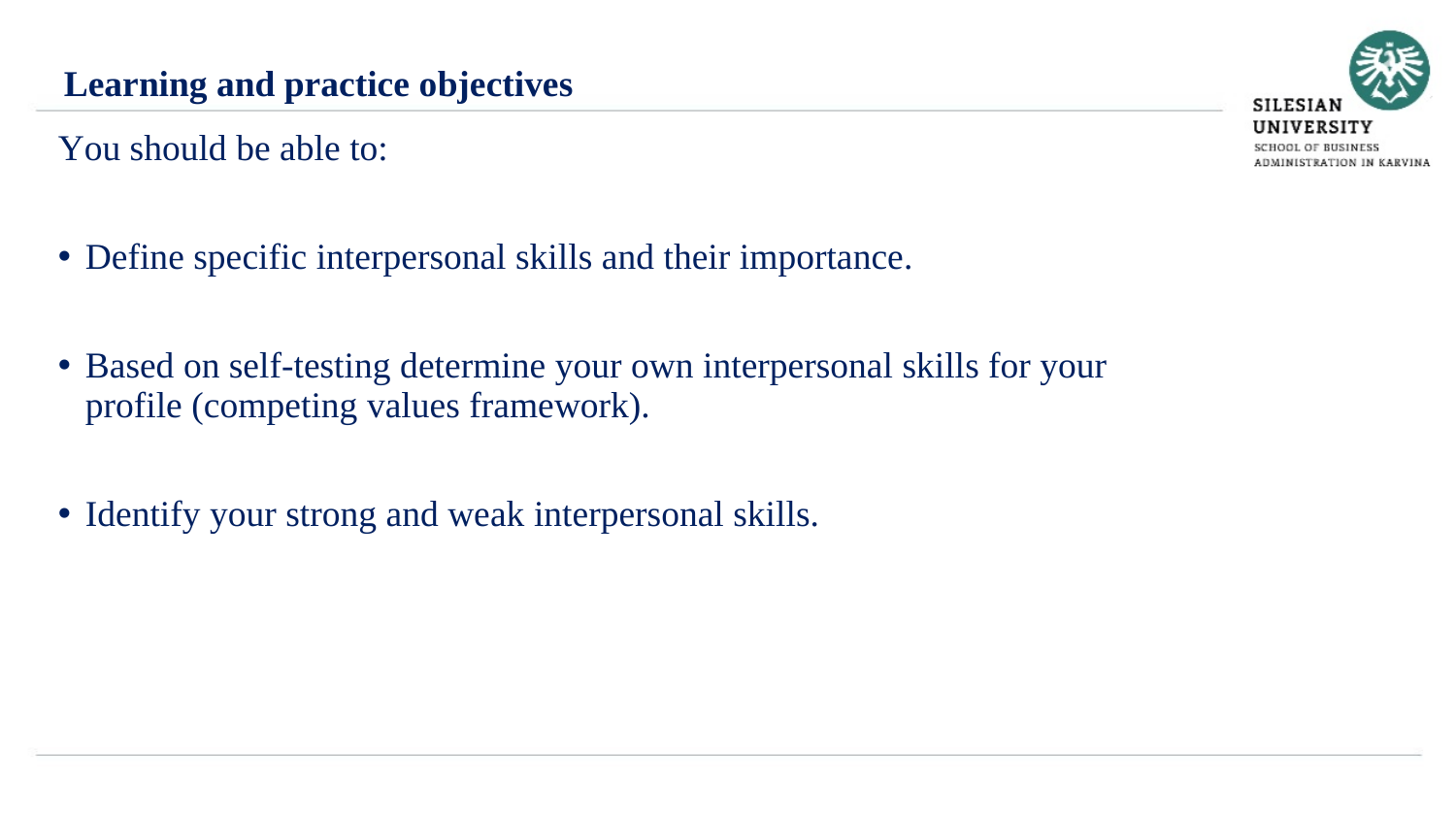

Learning and practice objectives
You should be able to:

Define specific interpersonal skills and their importance.

Based on self-testing determine your own interpersonal skills for your profile (competing values framework).

Identify your strong and weak interpersonal skills.